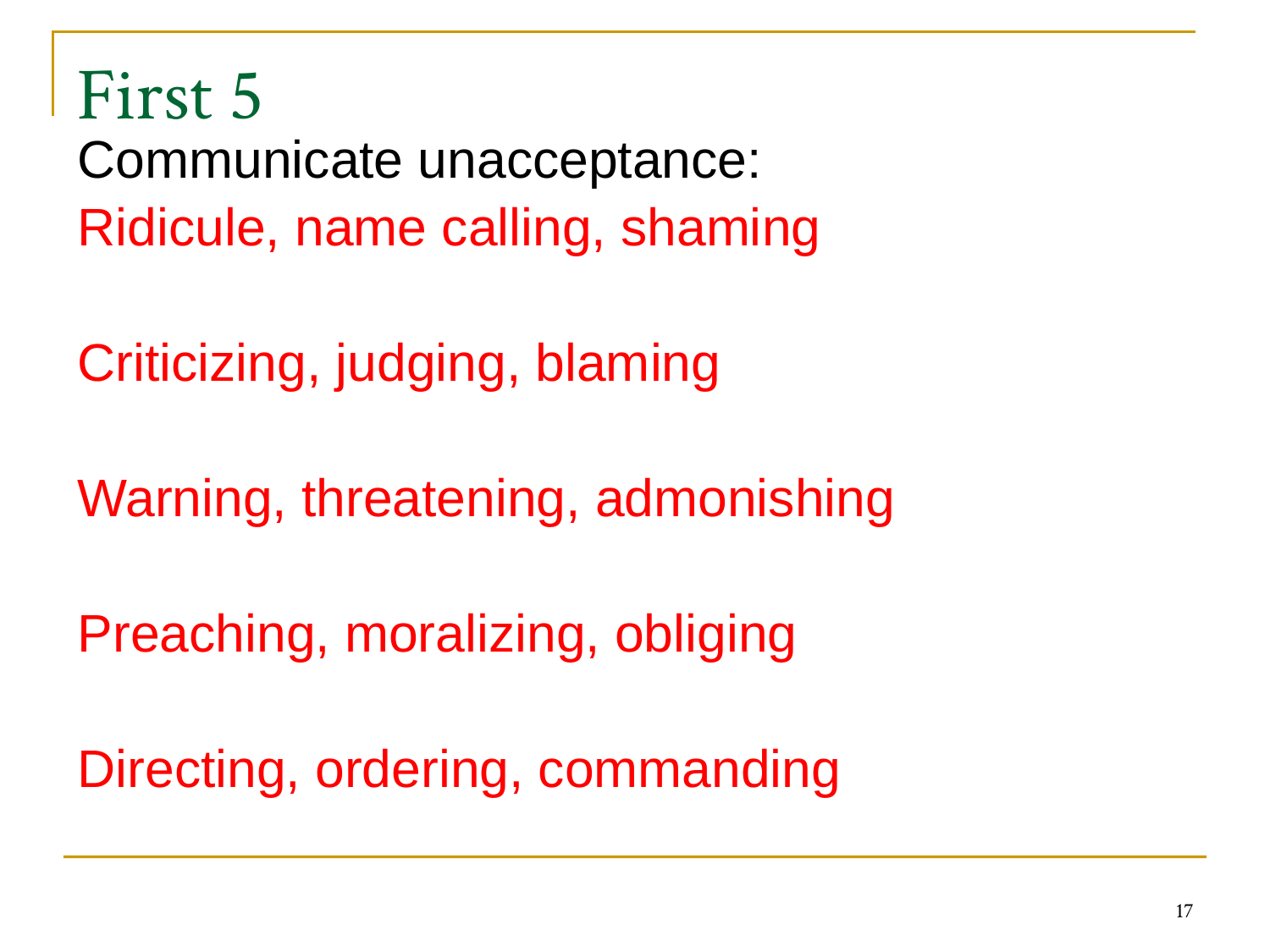

# First 5
Communicate unacceptance:
Ridicule, name calling, shaming

Criticizing, judging, blaming

Warning, threatening, admonishing

Preaching, moralizing, obliging

Directing, ordering, commanding

17